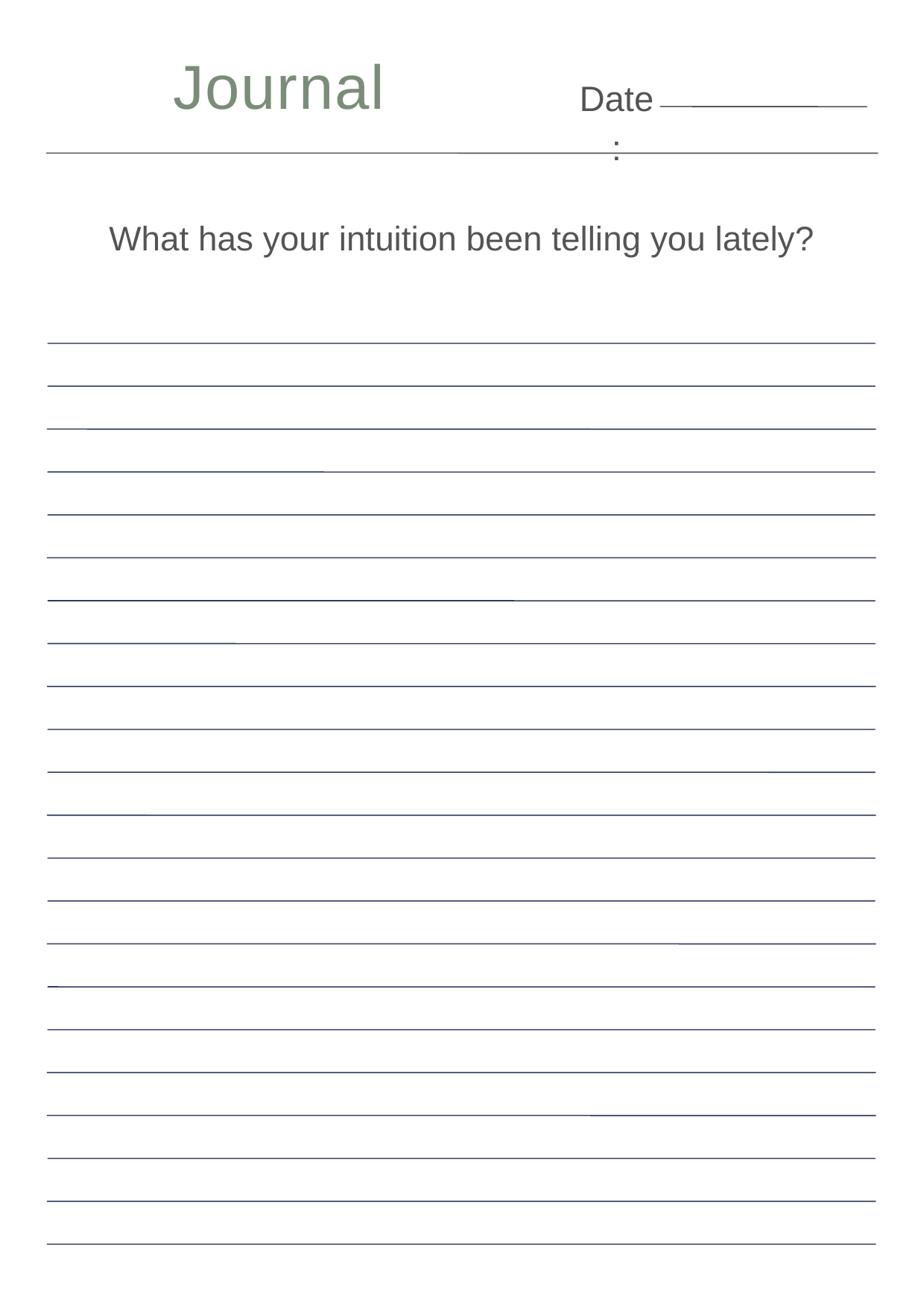

Journal
Date:

What has your intuition been telling you lately?